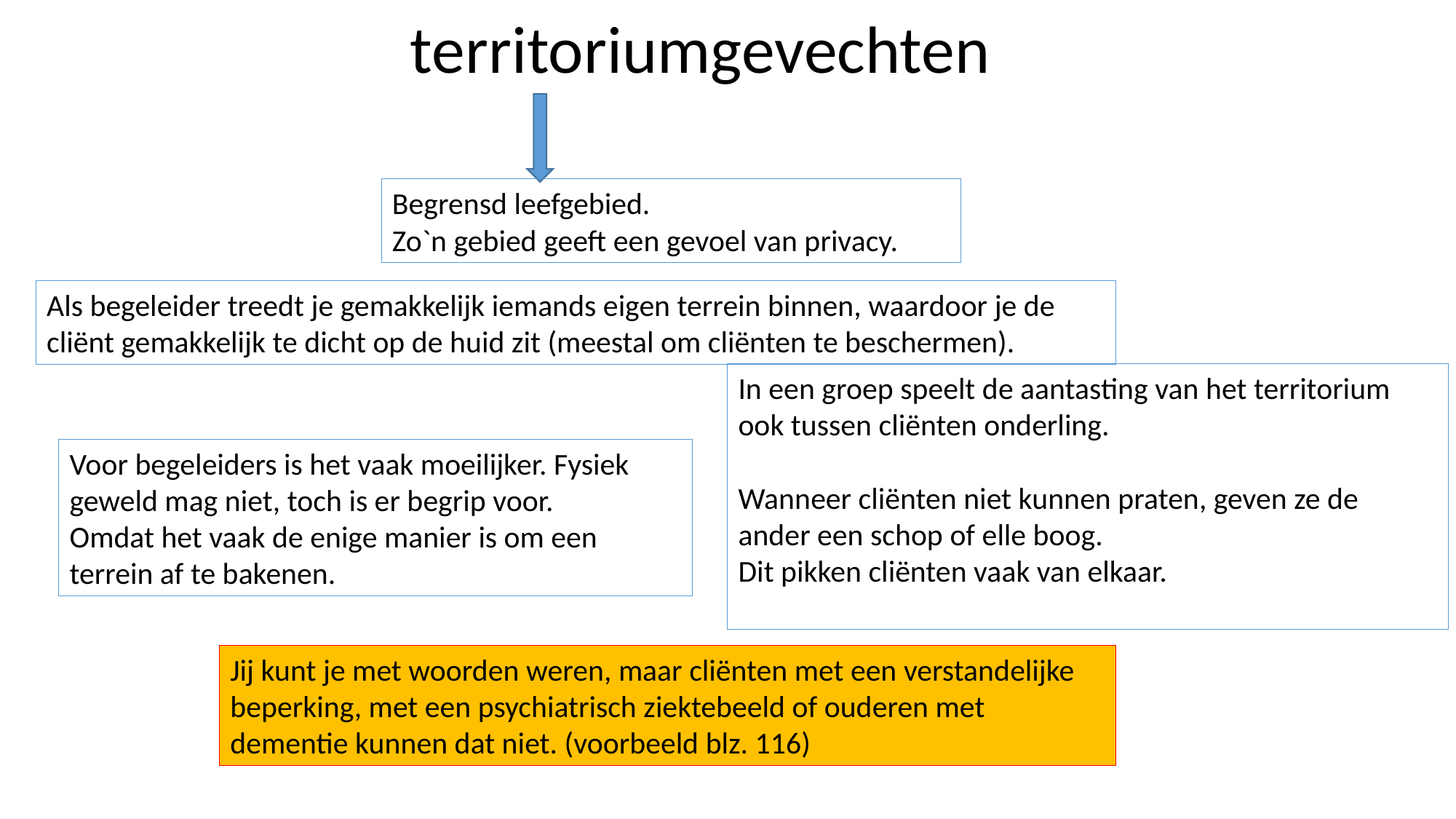

# territoriumgevechten

Begrensd leefgebied.
Zo`n gebied geeft een gevoel van privacy.
Als begeleider treedt je gemakkelijk iemands eigen terrein binnen, waardoor je de cliënt gemakkelijk te dicht op de huid zit (meestal om cliënten te beschermen).
In een groep speelt de aantasting van het territorium ook tussen cliënten onderling.

Wanneer cliënten niet kunnen praten, geven ze de ander een schop of elle boog.
Dit pikken cliënten vaak van elkaar.

Voor begeleiders is het vaak moeilijker. Fysiek geweld mag niet, toch is er begrip voor.
Omdat het vaak de enige manier is om een terrein af te bakenen.
Jij kunt je met woorden weren, maar cliënten met een verstandelijke beperking, met een psychiatrisch ziektebeeld of ouderen met dementie kunnen dat niet. (voorbeeld blz. 116)